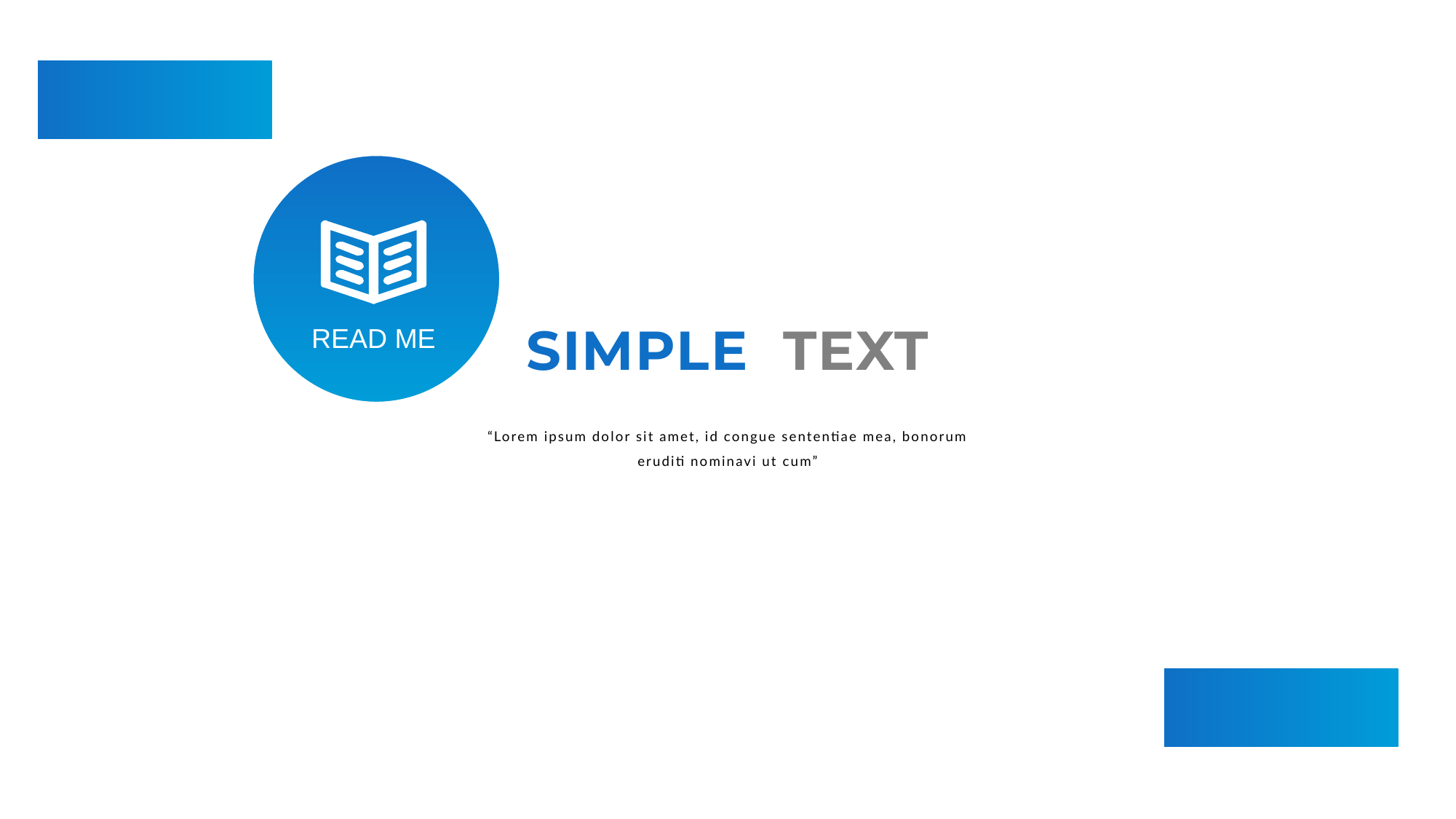

READ ME

SIMPLE  TEXT
“Lorem ipsum dolor sit amet, id congue sententiae mea, bonorum eruditi nominavi ut cum”